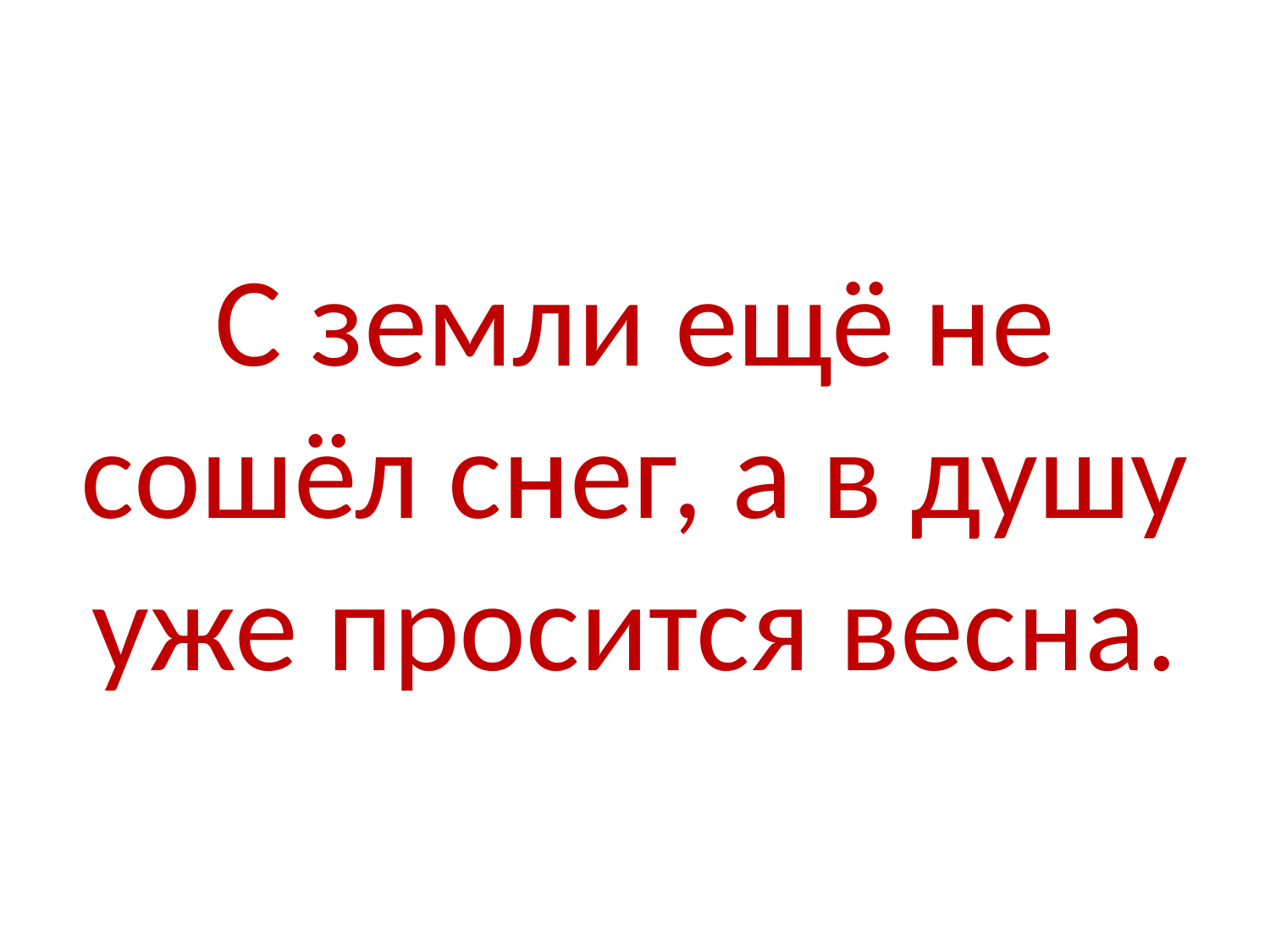

# С земли ещё не сошёл снег, а в душу уже просится весна.